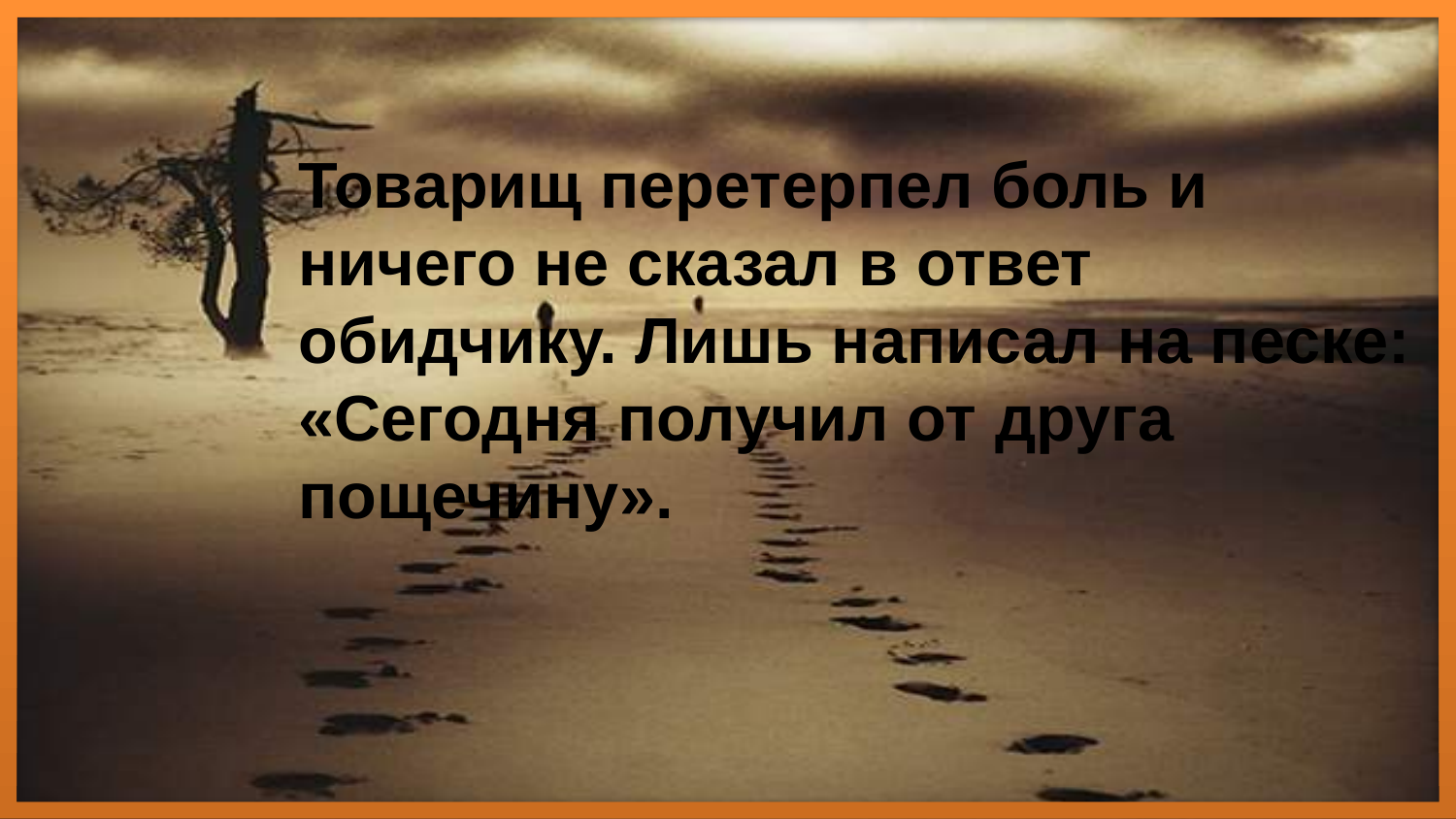

Товарищ перетерпел боль и ничего не сказал в ответ обидчику. Лишь написал на песке: «Сегодня получил от друга пощечину».